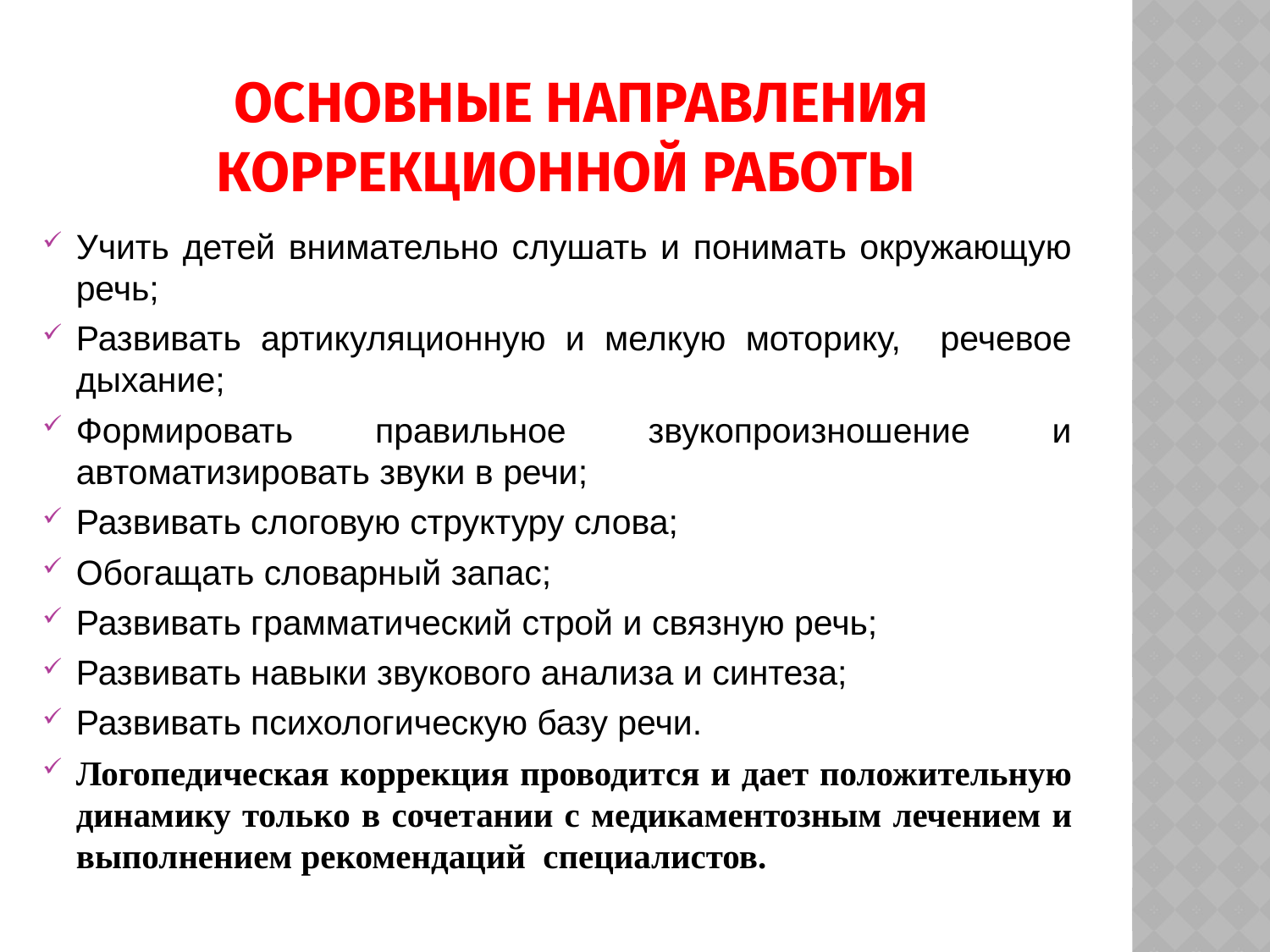

# Основные направления коррекционной работы
Учить детей внимательно слушать и понимать окружающую речь;
Развивать артикуляционную и мелкую моторику,  речевое дыхание;
Формировать правильное звукопроизношение и автоматизировать звуки в речи;
Развивать слоговую структуру слова;
Обогащать словарный запас;
Развивать грамматический строй и связную речь;
Развивать навыки звукового анализа и синтеза;
Развивать психологическую базу речи.
Логопедическая коррекция проводится и дает положительную динамику только в сочетании с медикаментозным лечением и выполнением рекомендаций  специалистов.